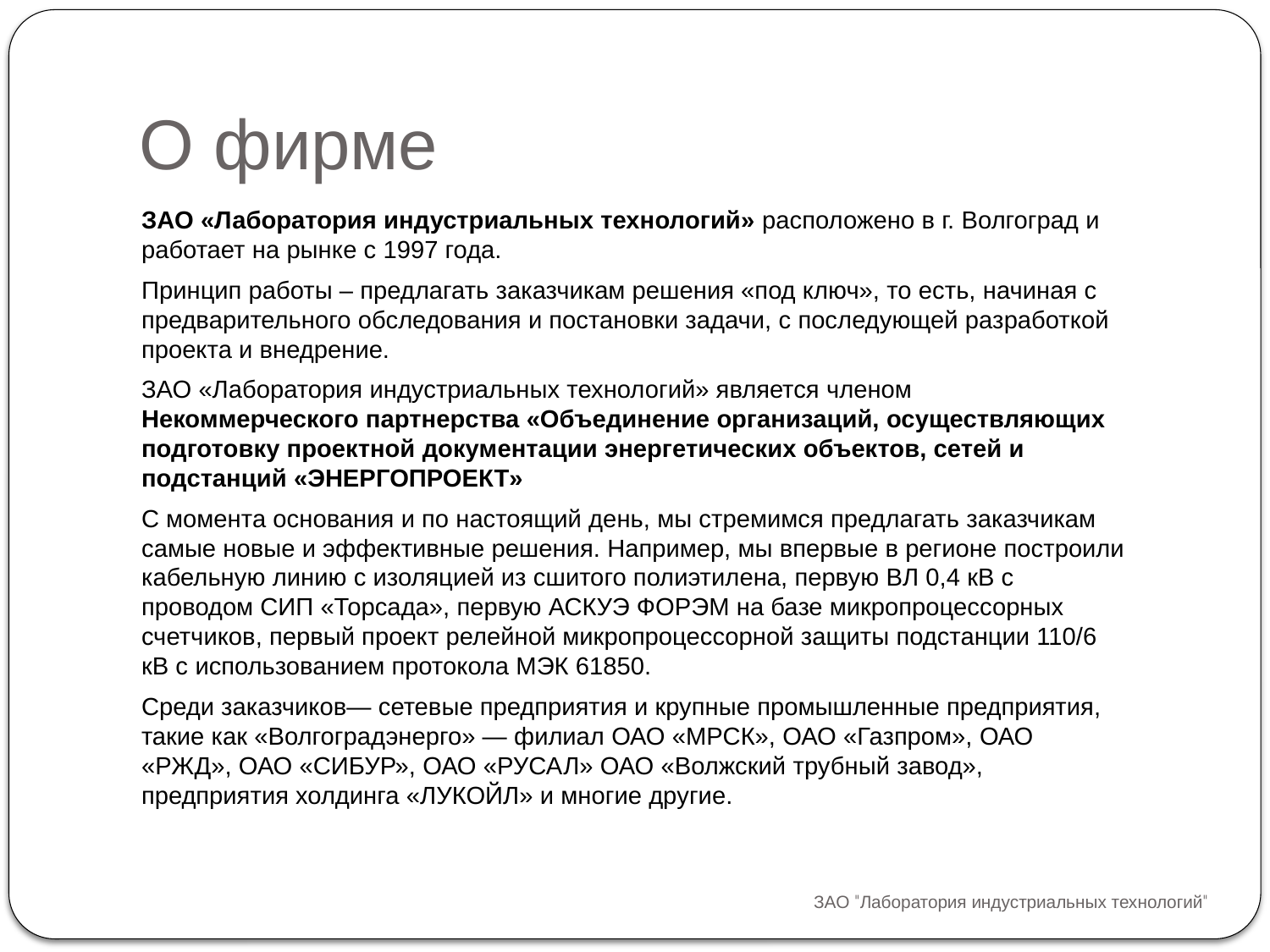

# О фирме
ЗАО «Лаборатория индустриальных технологий» расположено в г. Волгоград и работает на рынке с 1997 года.
Принцип работы – предлагать заказчикам решения «под ключ», то есть, начиная с предварительного обследования и постановки задачи, с последующей разработкой проекта и внедрение.
ЗАО «Лаборатория индустриальных технологий» является членом Некоммерческого партнерства «Объединение организаций, осуществляющих подготовку проектной документации энергетических объектов, сетей и подстанций «ЭНЕРГОПРОЕКТ»
С момента основания и по настоящий день, мы стремимся предлагать заказчикам самые новые и эффективные решения. Например, мы впервые в регионе построили кабельную линию с изоляцией из сшитого полиэтилена, первую ВЛ 0,4 кВ с проводом СИП «Торсада», первую АСКУЭ ФОРЭМ на базе микропроцессорных счетчиков, первый проект релейной микропроцессорной защиты подстанции 110/6 кВ с использованием протокола МЭК 61850.
Среди заказчиков— сетевые предприятия и крупные промышленные предприятия, такие как «Волгоградэнерго» — филиал ОАО «МРСК», ОАО «Газпром», ОАО «РЖД», ОАО «СИБУР», ОАО «РУСАЛ» ОАО «Волжский трубный завод», предприятия холдинга «ЛУКОЙЛ» и многие другие.

ЗАО "Лаборатория индустриальных технологий"